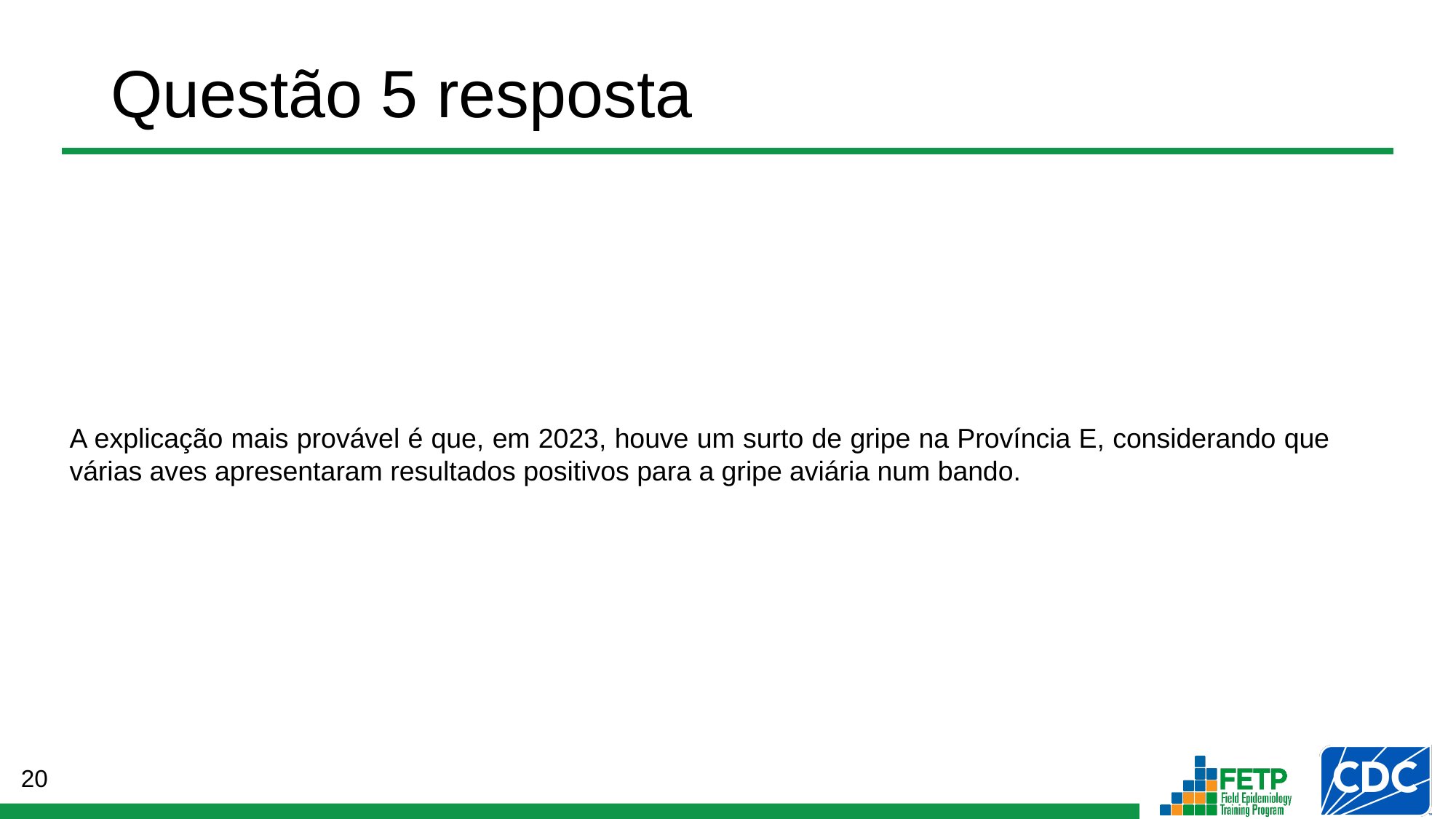

# Questão 5 resposta
A explicação mais provável é que, em 2023, houve um surto de gripe na Província E, considerando que várias aves apresentaram resultados positivos para a gripe aviária num bando.